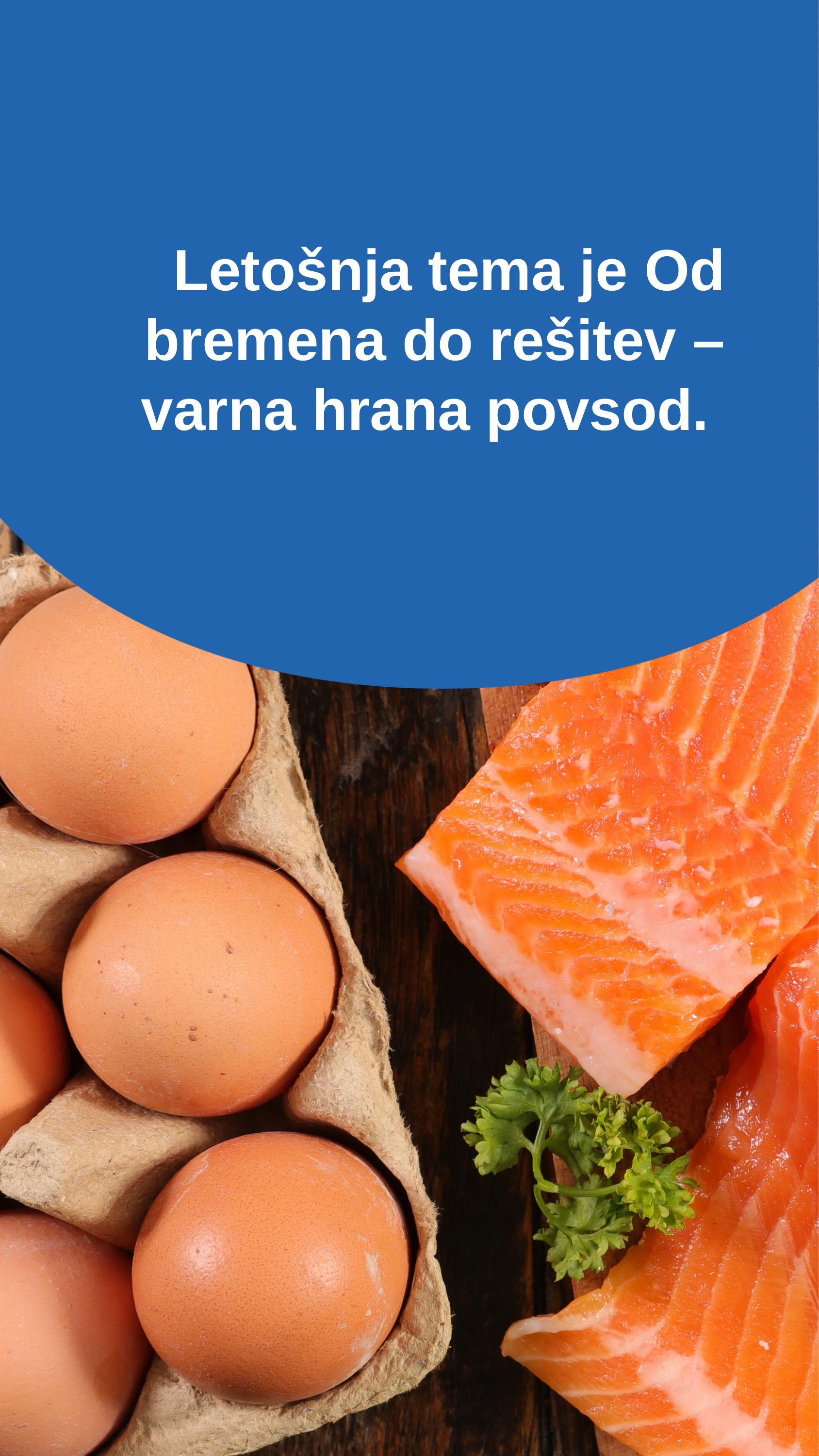

Letošnja tema je Od bremena do rešitev – varna hrana povsod.